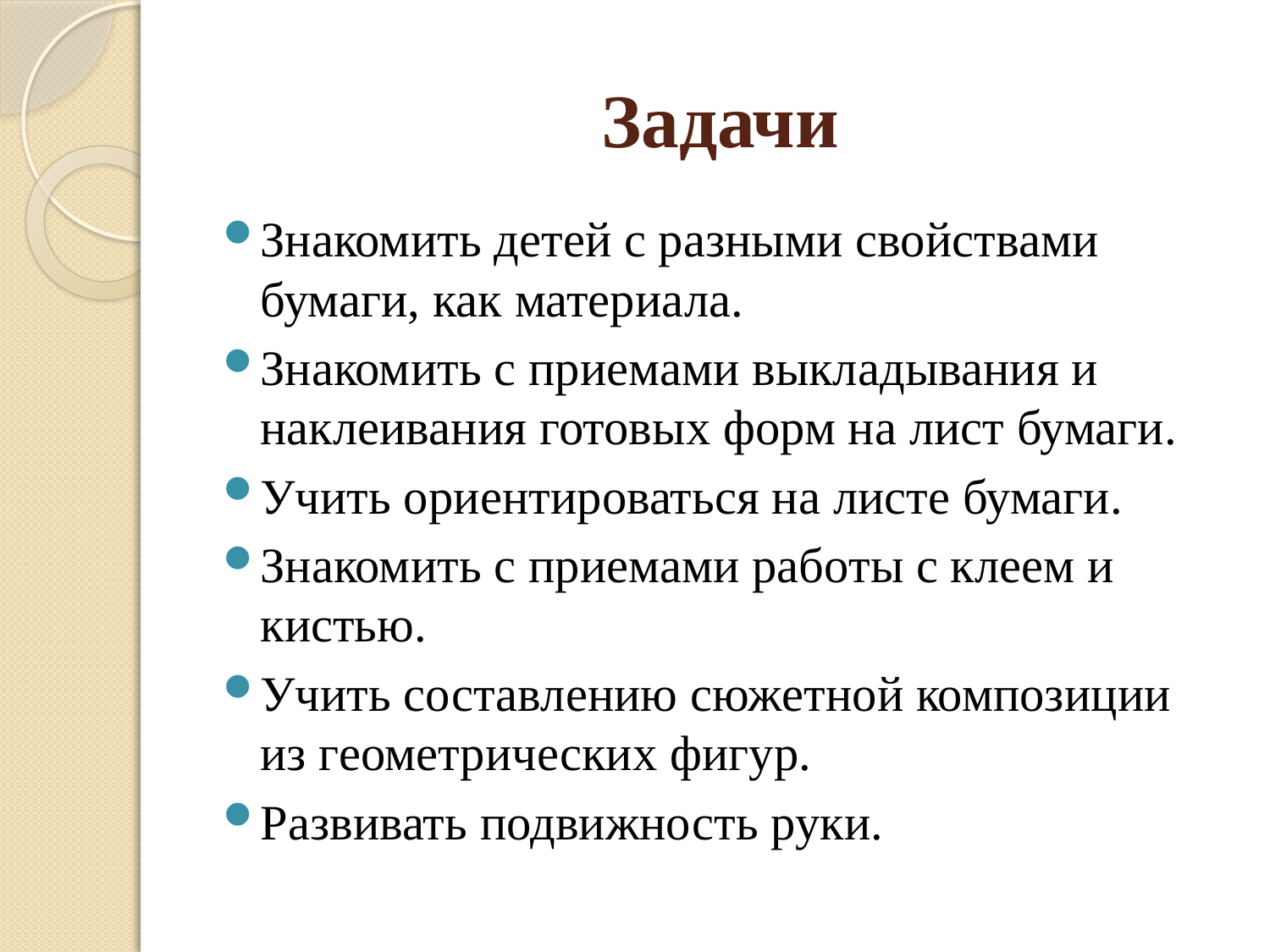

# Задачи
Знакомить детей с разными свойствами бумаги, как материала.
Знакомить с приемами выкладывания и наклеивания готовых форм на лист бумаги.
Учить ориентироваться на листе бумаги.
Знакомить с приемами работы с клеем и кистью.
Учить составлению сюжетной композиции из геометрических фигур.
Развивать подвижность руки.